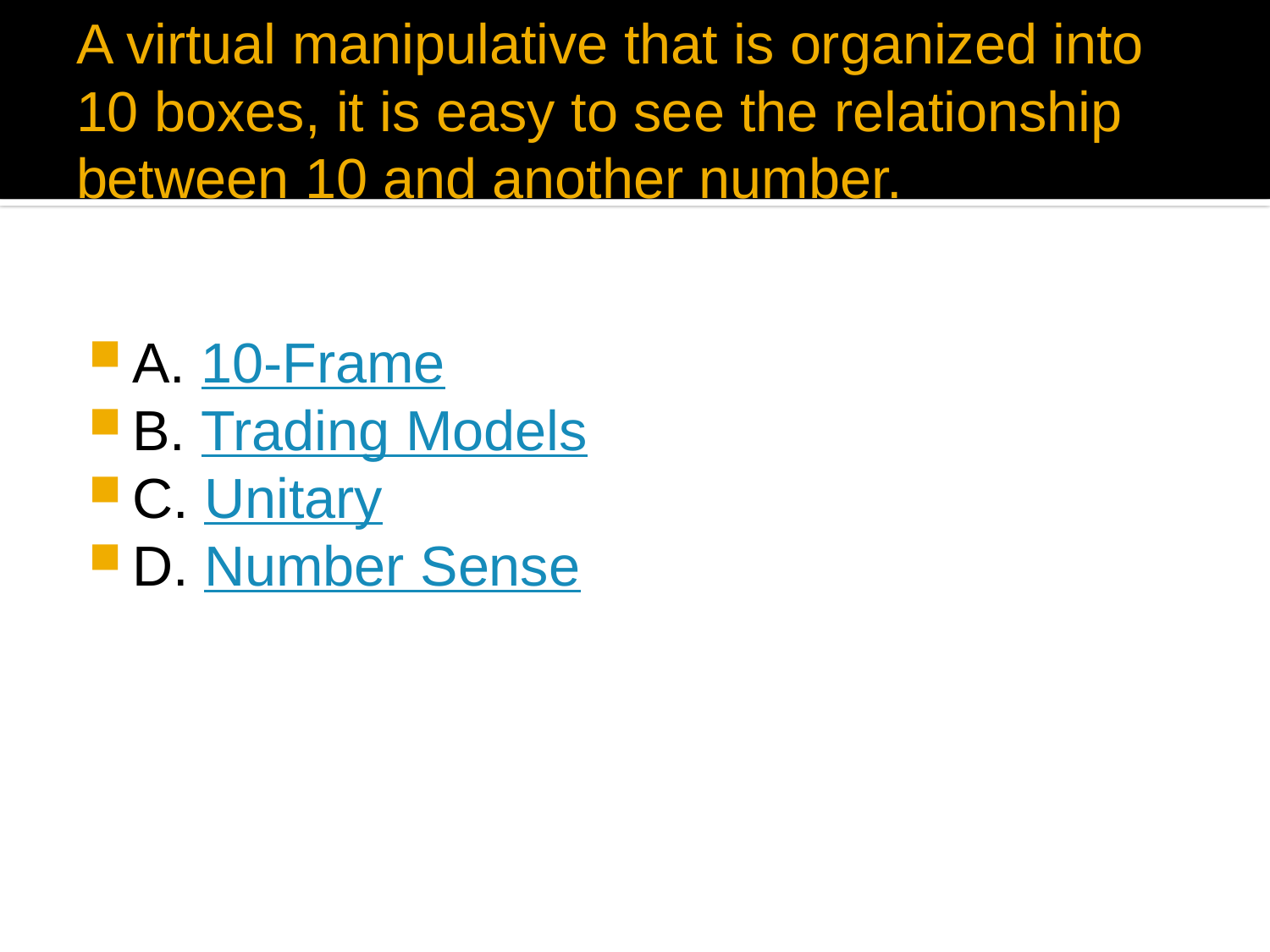

# A virtual manipulative that is organized into 10 boxes, it is easy to see the relationship between 10 and another number.

A. 10-Frame
B. Trading Models
C. Unitary
D. Number Sense